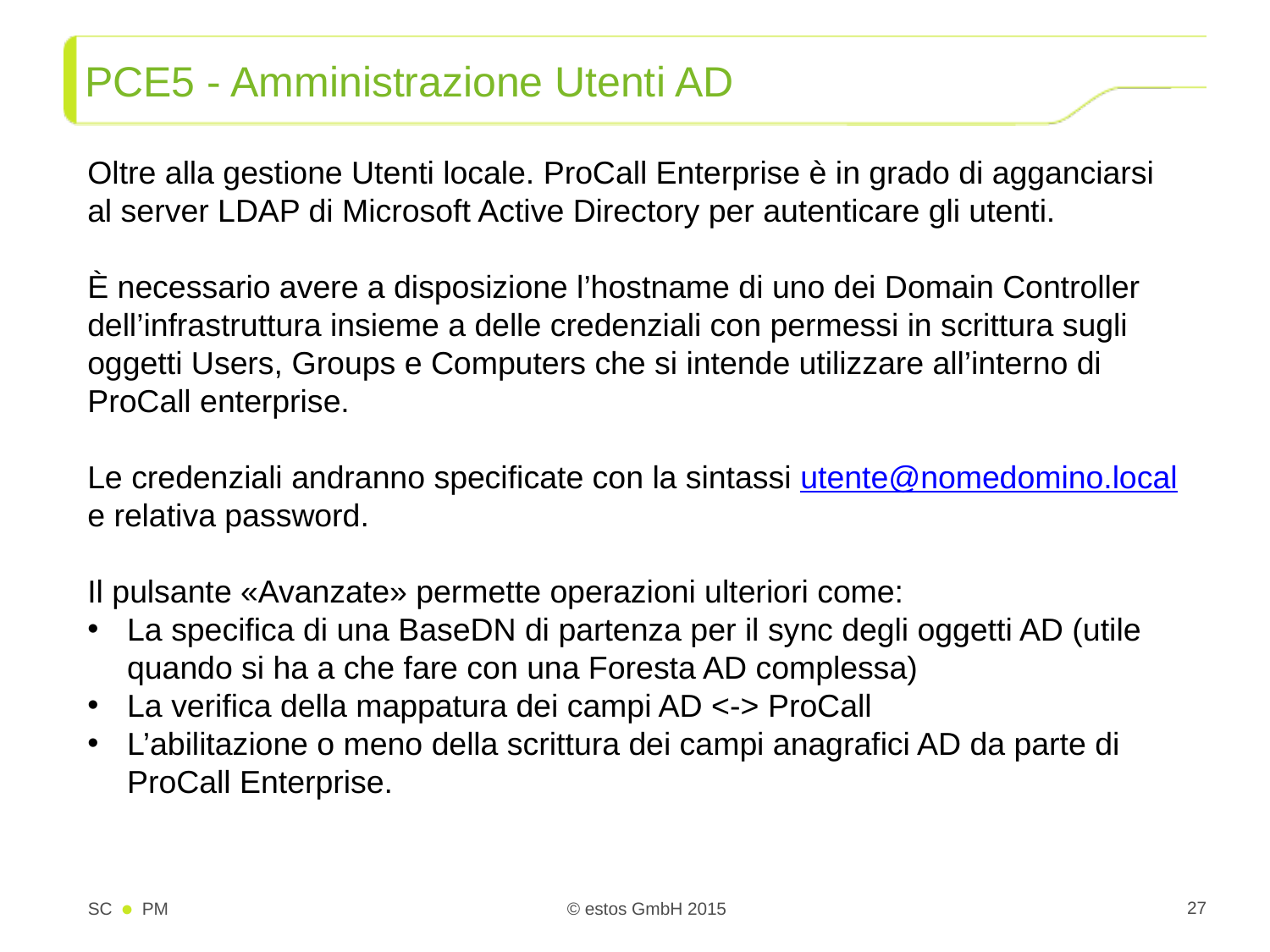

# PCE5 - Amministrazione Utenti AD
Oltre alla gestione Utenti locale. ProCall Enterprise è in grado di agganciarsi al server LDAP di Microsoft Active Directory per autenticare gli utenti.

È necessario avere a disposizione l’hostname di uno dei Domain Controller dell’infrastruttura insieme a delle credenziali con permessi in scrittura sugli oggetti Users, Groups e Computers che si intende utilizzare all’interno di ProCall enterprise.

Le credenziali andranno specificate con la sintassi utente@nomedomino.local e relativa password.

Il pulsante «Avanzate» permette operazioni ulteriori come:
La specifica di una BaseDN di partenza per il sync degli oggetti AD (utile quando si ha a che fare con una Foresta AD complessa)
La verifica della mappatura dei campi AD <-> ProCall
L’abilitazione o meno della scrittura dei campi anagrafici AD da parte di ProCall Enterprise.

SC
PM
27